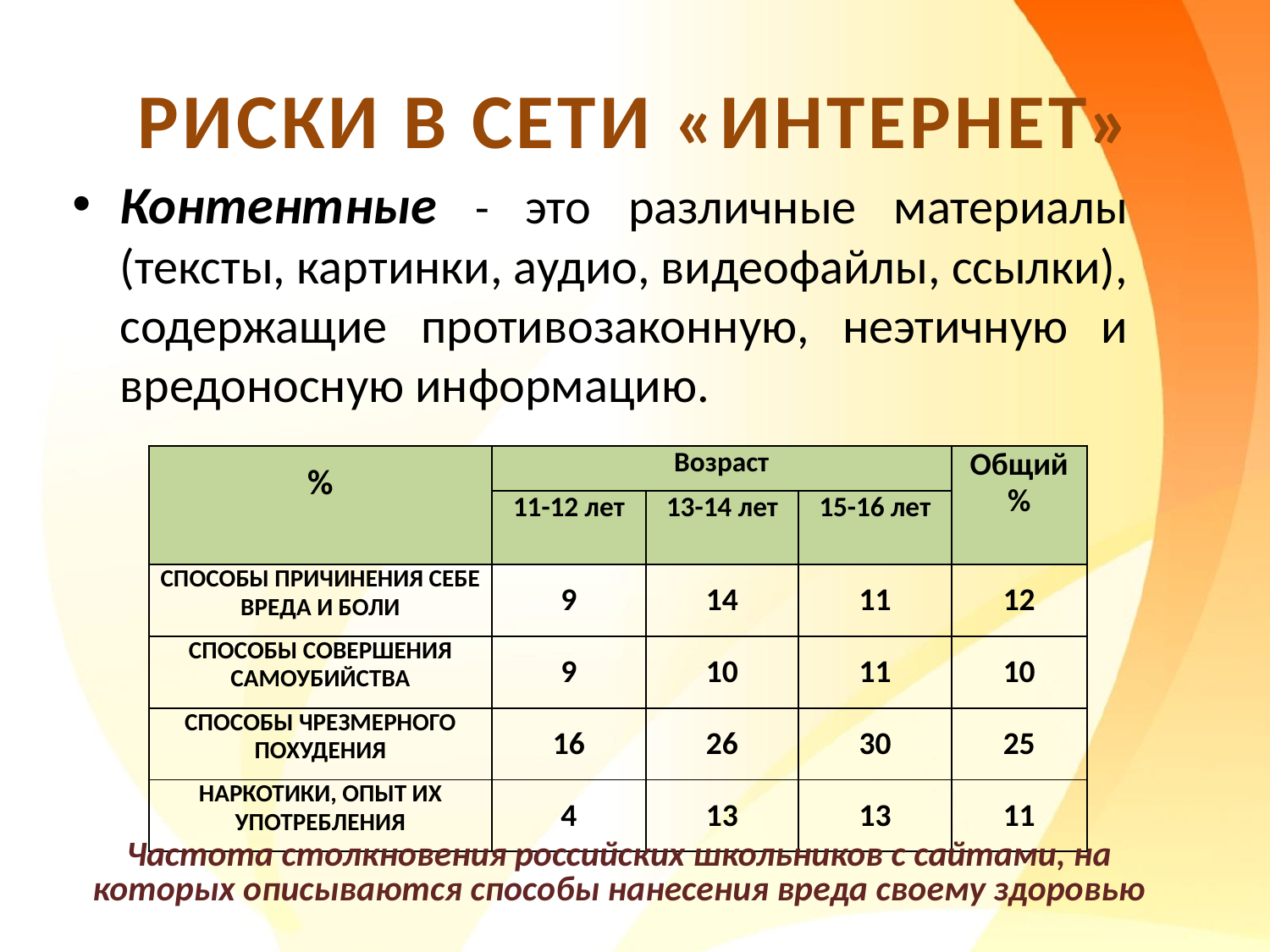

# Риски в сети «интернет»
Контентные - это различные материалы (тексты, картинки, аудио, видеофайлы, ссылки), содержащие противозаконную, неэтичную и вредоносную информацию.
| % | Возраст |  |  | Общий % |
| --- | --- | --- | --- | --- |
|  | 11-12 лет | 13-14 лет | 15-16 лет |  |
| СПОСОБЫ ПРИЧИНЕНИЯ СЕБЕ ВРЕДА И БОЛИ | 9 | 14 | 11 | 12 |
| СПОСОБЫ СОВЕРШЕНИЯ САМОУБИЙСТВА | 9 | 10 | 11 | 10 |
| СПОСОБЫ ЧРЕЗМЕРНОГО ПОХУДЕНИЯ | 16 | 26 | 30 | 25 |
| НАРКОТИКИ, ОПЫТ ИХ УПОТРЕБЛЕНИЯ | 4 | 13 | 13 | 11 |
	Частота столкновения российских школьников с сайтами, на которых описываются способы нанесения вреда своему здоровью